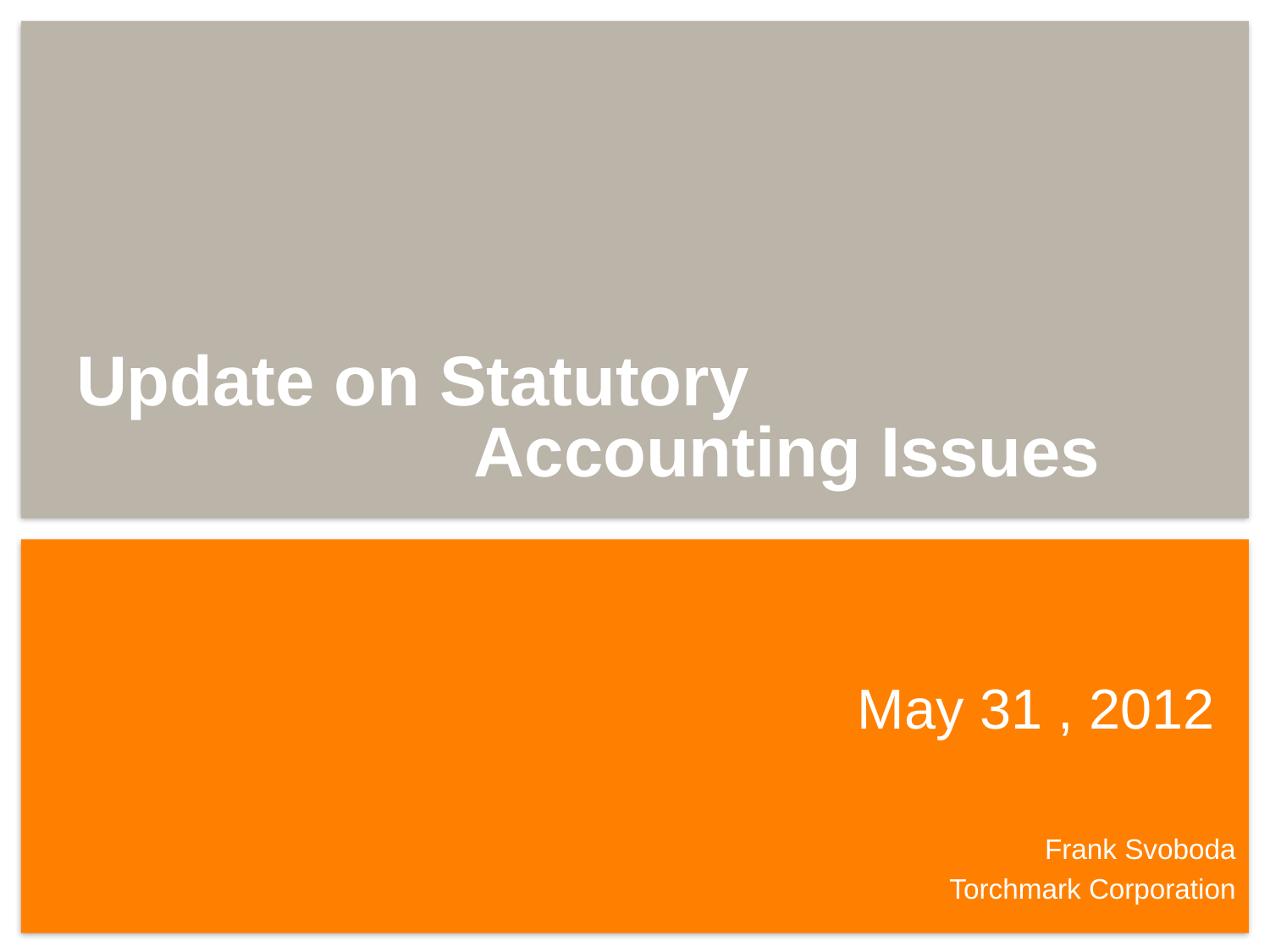

# Update on Statutory Accounting Issues
May 31 , 2012
Frank Svoboda
 Torchmark Corporation